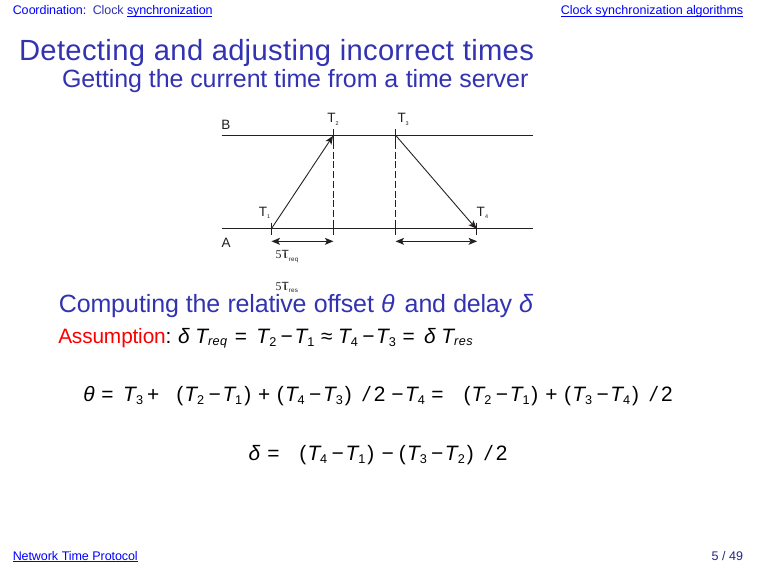

Coordination: Clock synchronization
Clock synchronization algorithms
Detecting and adjusting incorrect times
Getting the current time from a time server
T2	T3
B

T1
T4
A
ι5Treq	ι5Tres

Computing the relative offset θ and delay δ
Assumption: δ Treq  = T2 −T1 ≈ T4 −T3 = δ Tres
θ = T3 + (T2 −T1) +(T4 −T3) /2 −T4 =  (T2 −T1) +(T3 −T4) /2
δ =  (T4 −T1) − (T3 −T2) /2
Network Time Protocol
5 / 49